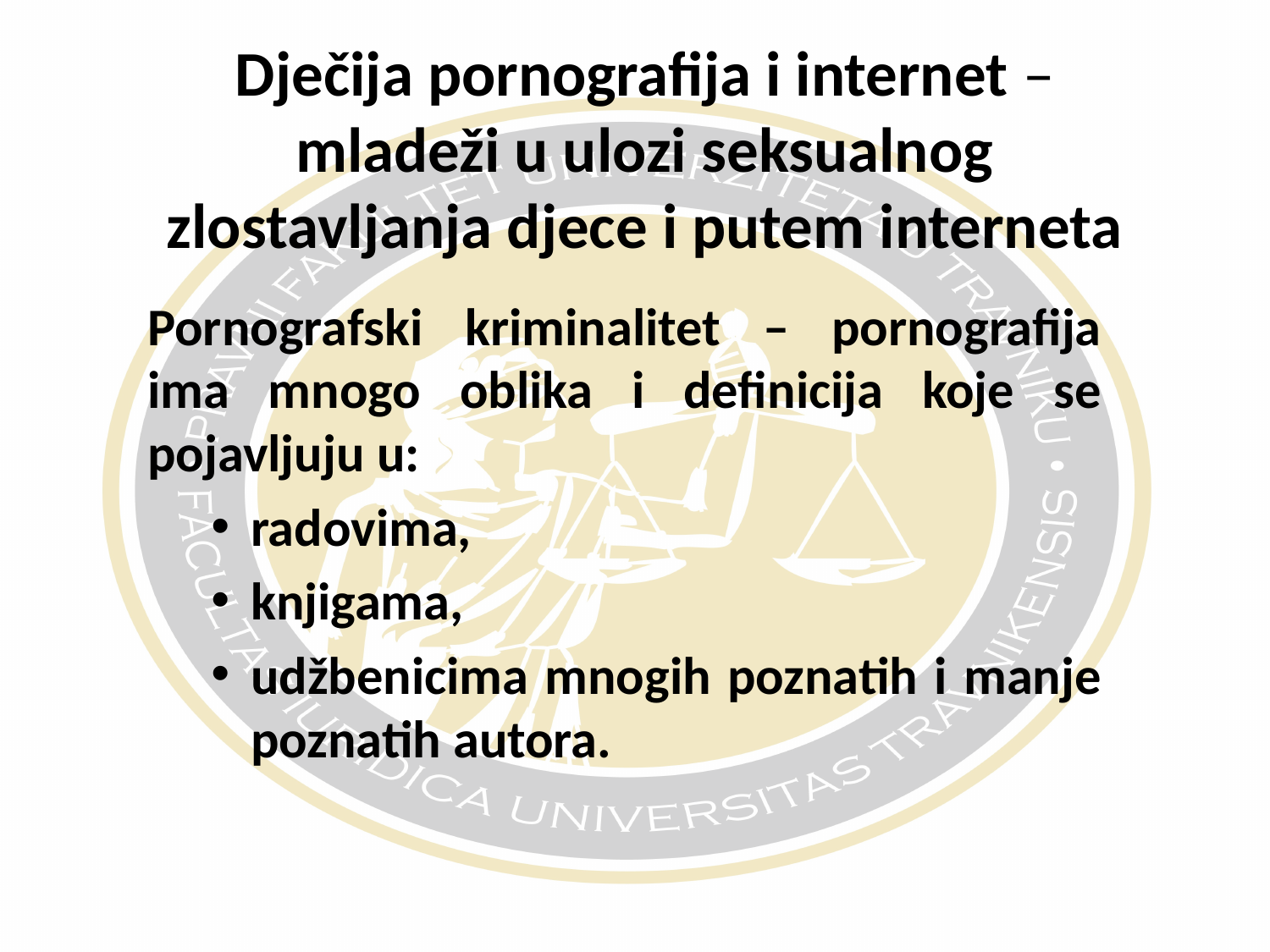

# Dječija pornografija i internet – mladeži u ulozi seksualnog zlostavljanja djece i putem interneta
Pornografski kriminalitet – pornografija ima mnogo oblika i definicija koje se pojavljuju u:
radovima,
knjigama,
udžbenicima mnogih poznatih i manje poznatih autora.